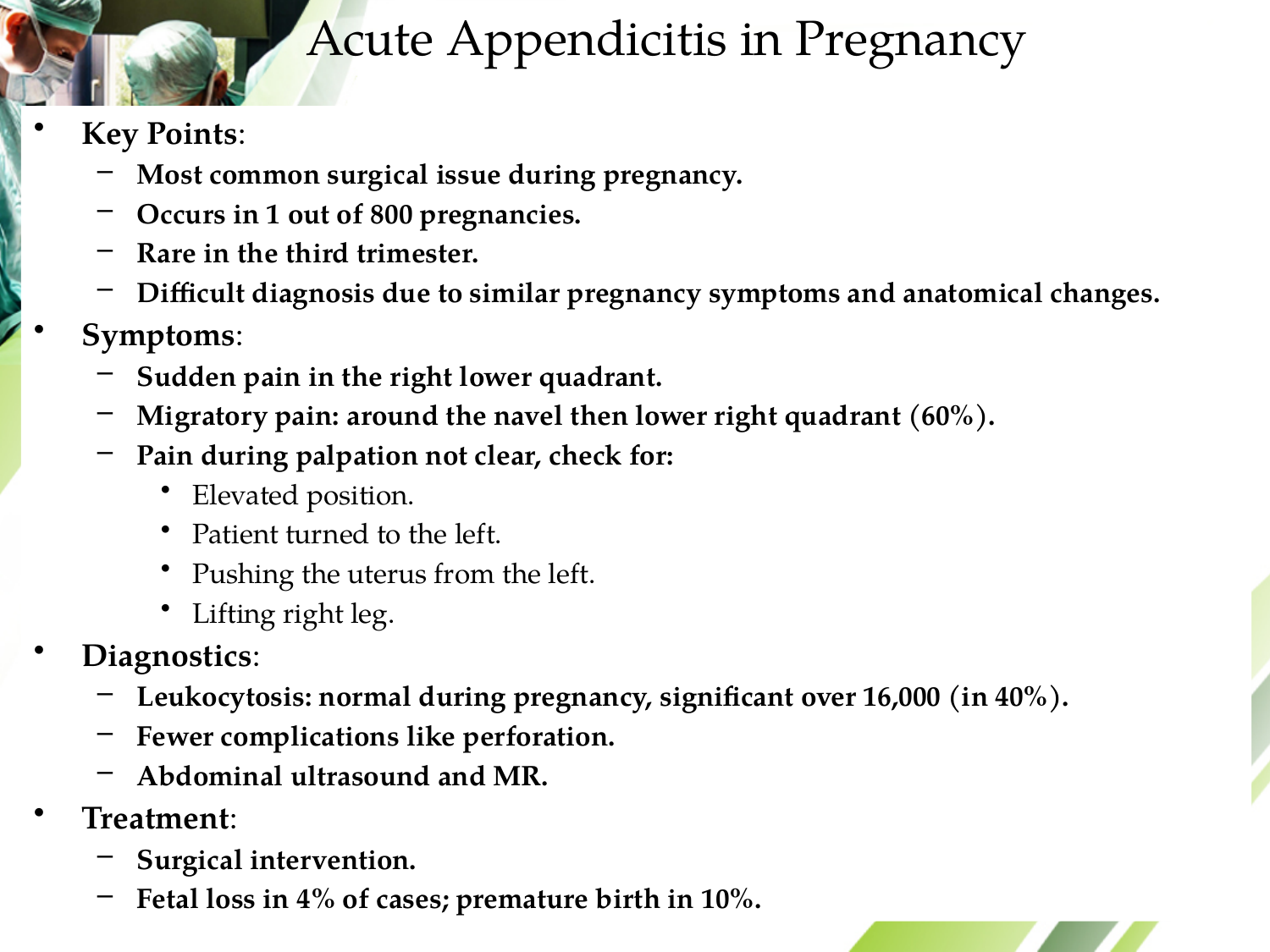

# Acute Appendicitis in Pregnancy
Key Points:
Most common surgical issue during pregnancy.
Occurs in 1 out of 800 pregnancies.
Rare in the third trimester.
Difficult diagnosis due to similar pregnancy symptoms and anatomical changes.
Symptoms:
Sudden pain in the right lower quadrant.
Migratory pain: around the navel then lower right quadrant (60%).
Pain during palpation not clear, check for:
Elevated position.
Patient turned to the left.
Pushing the uterus from the left.
Lifting right leg.
Diagnostics:
Leukocytosis: normal during pregnancy, significant over 16,000 (in 40%).
Fewer complications like perforation.
Abdominal ultrasound and MR.
Treatment:
Surgical intervention.
Fetal loss in 4% of cases; premature birth in 10%.